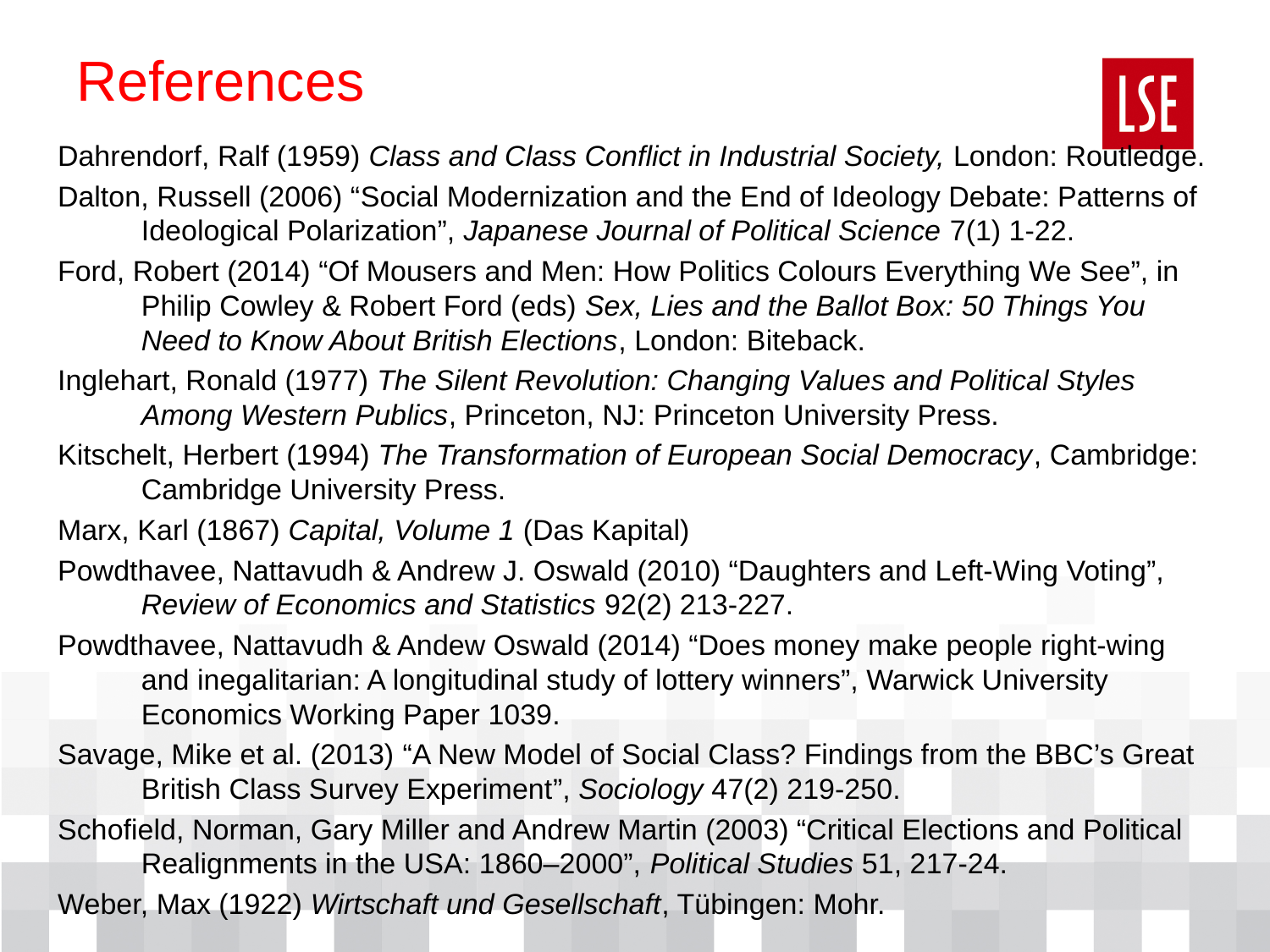

References
Dahrendorf, Ralf (1959) Class and Class Conflict in Industrial Society, London: Routledge.
Dalton, Russell (2006) “Social Modernization and the End of Ideology Debate: Patterns of Ideological Polarization”, Japanese Journal of Political Science 7(1) 1-22.
Ford, Robert (2014) “Of Mousers and Men: How Politics Colours Everything We See”, in Philip Cowley & Robert Ford (eds) Sex, Lies and the Ballot Box: 50 Things You Need to Know About British Elections, London: Biteback.
Inglehart, Ronald (1977) The Silent Revolution: Changing Values and Political Styles Among Western Publics, Princeton, NJ: Princeton University Press.
Kitschelt, Herbert (1994) The Transformation of European Social Democracy, Cambridge: Cambridge University Press.
Marx, Karl (1867) Capital, Volume 1 (Das Kapital)
Powdthavee, Nattavudh & Andrew J. Oswald (2010) “Daughters and Left-Wing Voting”, Review of Economics and Statistics 92(2) 213-227.
Powdthavee, Nattavudh & Andew Oswald (2014) “Does money make people right-wing and inegalitarian: A longitudinal study of lottery winners”, Warwick University Economics Working Paper 1039.
Savage, Mike et al. (2013) “A New Model of Social Class? Findings from the BBC’s Great British Class Survey Experiment”, Sociology 47(2) 219-250.
Schoﬁeld, Norman, Gary Miller and Andrew Martin (2003) “Critical Elections and Political Realignments in the USA: 1860–2000”, Political Studies 51, 217-24.
Weber, Max (1922) Wirtschaft und Gesellschaft, Tübingen: Mohr.